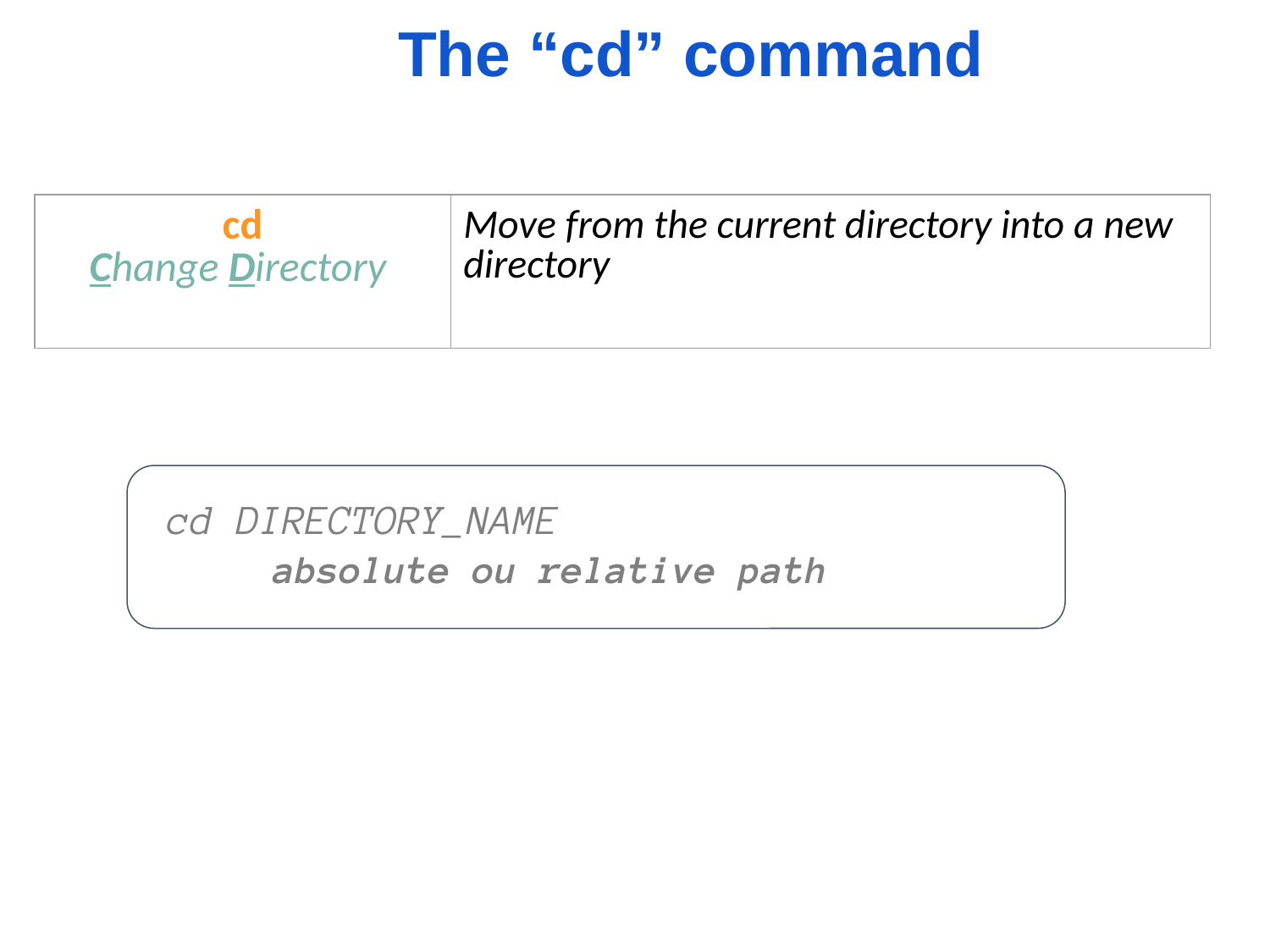

The “cd” command

| cd Change Directory | Move from the current directory into a new directory |
| --- | --- |

cd DIRECTORY_NAME
absolute ou relative path